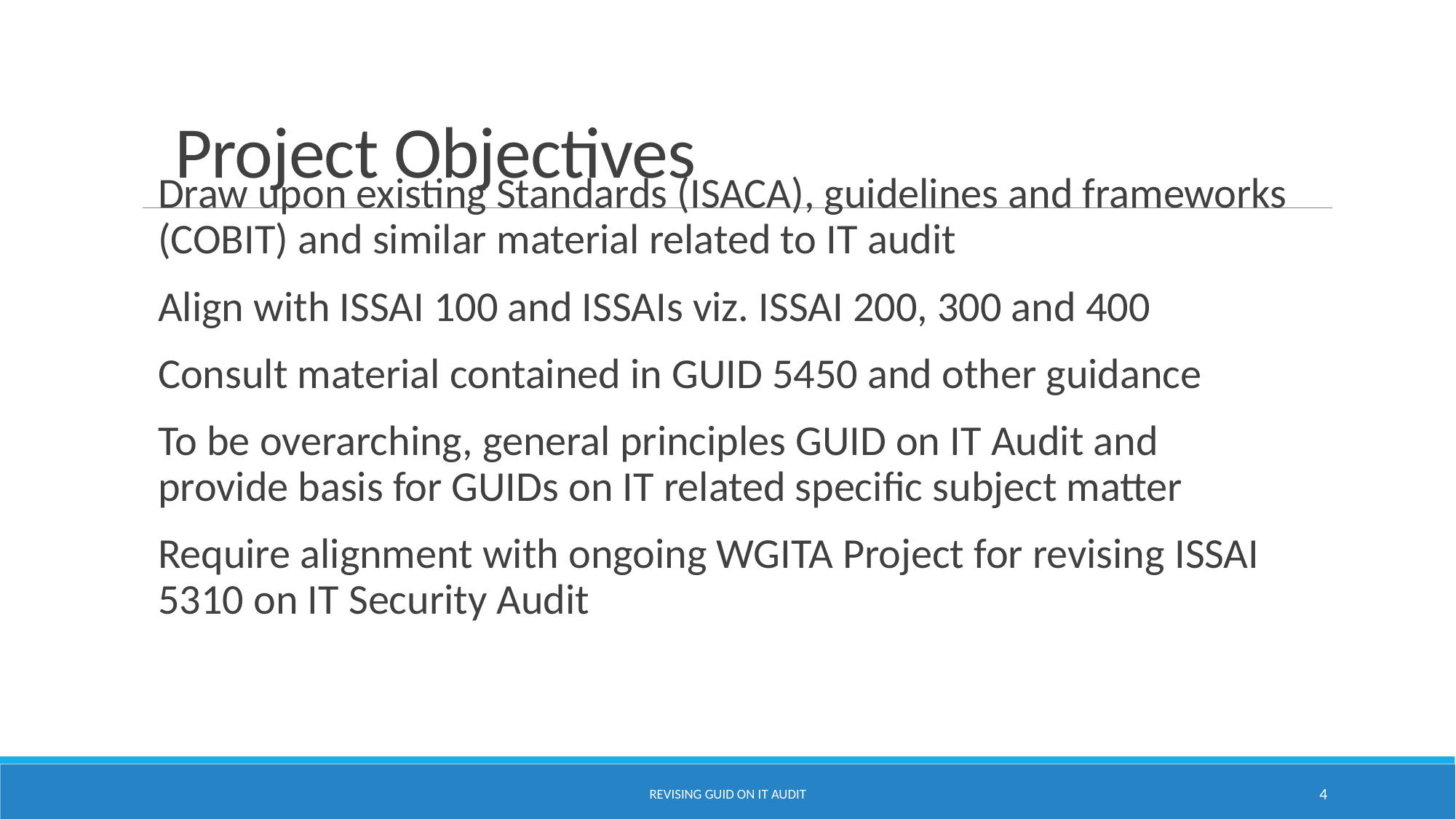

# Project Objectives
Draw upon existing Standards (ISACA), guidelines and frameworks (COBIT) and similar material related to IT audit
Align with ISSAI 100 and ISSAIs viz. ISSAI 200, 300 and 400
Consult material contained in GUID 5450 and other guidance
To be overarching, general principles GUID on IT Audit and provide basis for GUIDs on IT related specific subject matter
Require alignment with ongoing WGITA Project for revising ISSAI 5310 on IT Security Audit
Revising GUID on IT Audit
4